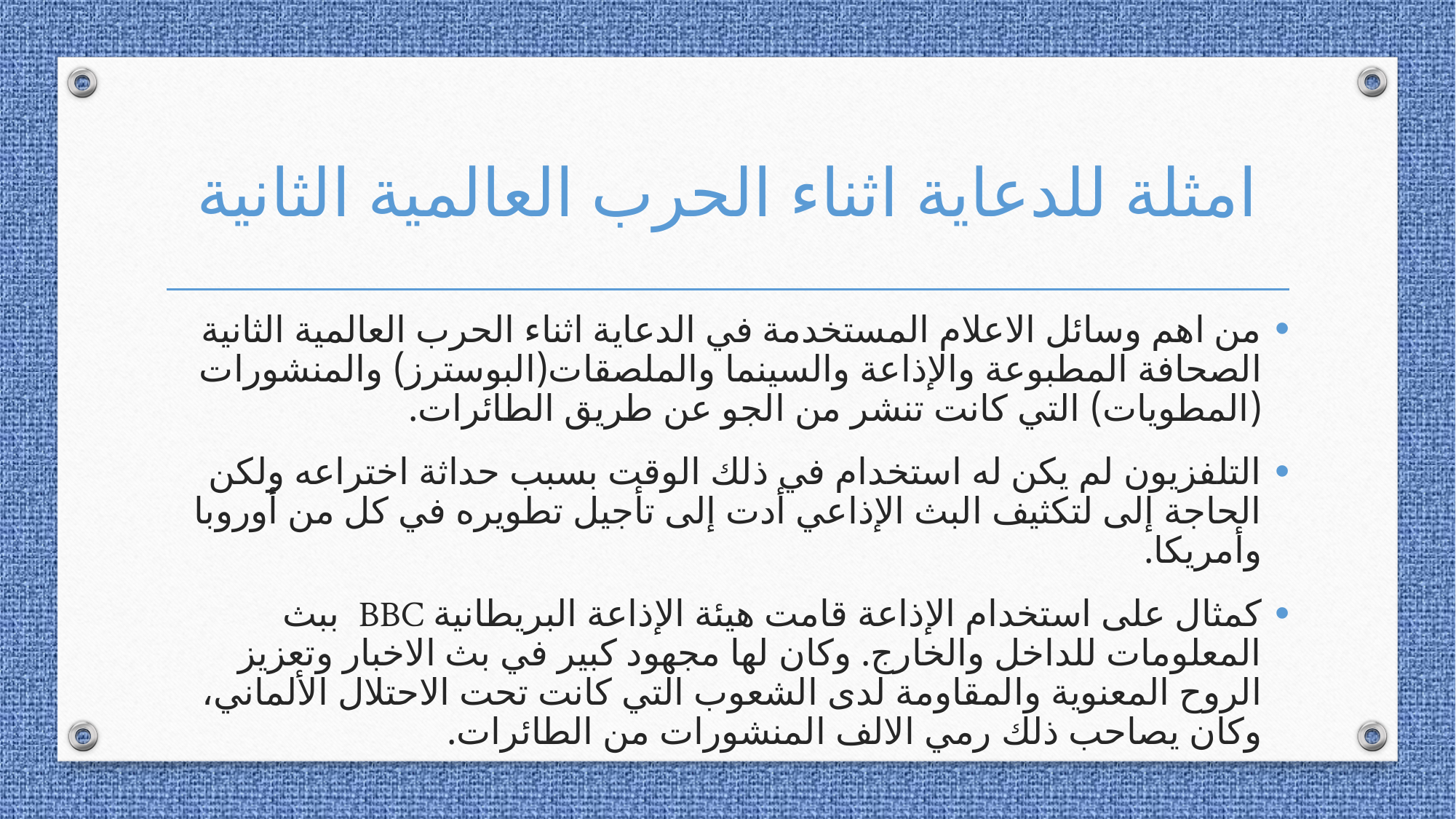

# امثلة للدعاية اثناء الحرب العالمية الثانية
من اهم وسائل الاعلام المستخدمة في الدعاية اثناء الحرب العالمية الثانية الصحافة المطبوعة والإذاعة والسينما والملصقات(البوسترز) والمنشورات (المطويات) التي كانت تنشر من الجو عن طريق الطائرات.
التلفزيون لم يكن له استخدام في ذلك الوقت بسبب حداثة اختراعه ولكن الحاجة إلى لتكثيف البث الإذاعي أدت إلى تأجيل تطويره في كل من أوروبا وأمريكا.
كمثال على استخدام الإذاعة قامت هيئة الإذاعة البريطانية BBC  ببث المعلومات للداخل والخارج. وكان لها مجهود كبير في بث الاخبار وتعزيز الروح المعنوية والمقاومة لدى الشعوب التي كانت تحت الاحتلال الألماني، وكان يصاحب ذلك رمي الالف المنشورات من الطائرات.